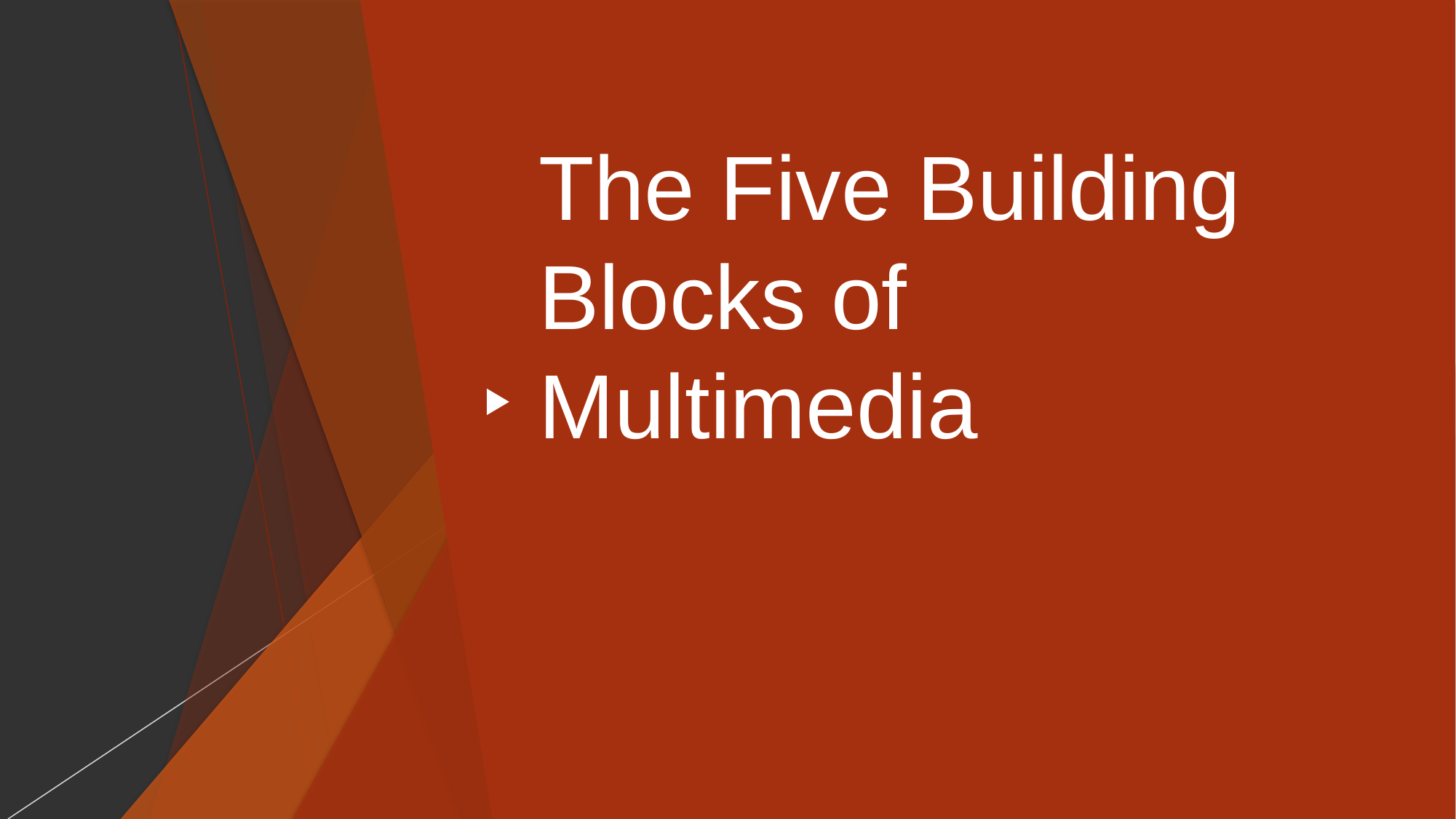

# The Five Building Blocks of Multimedia